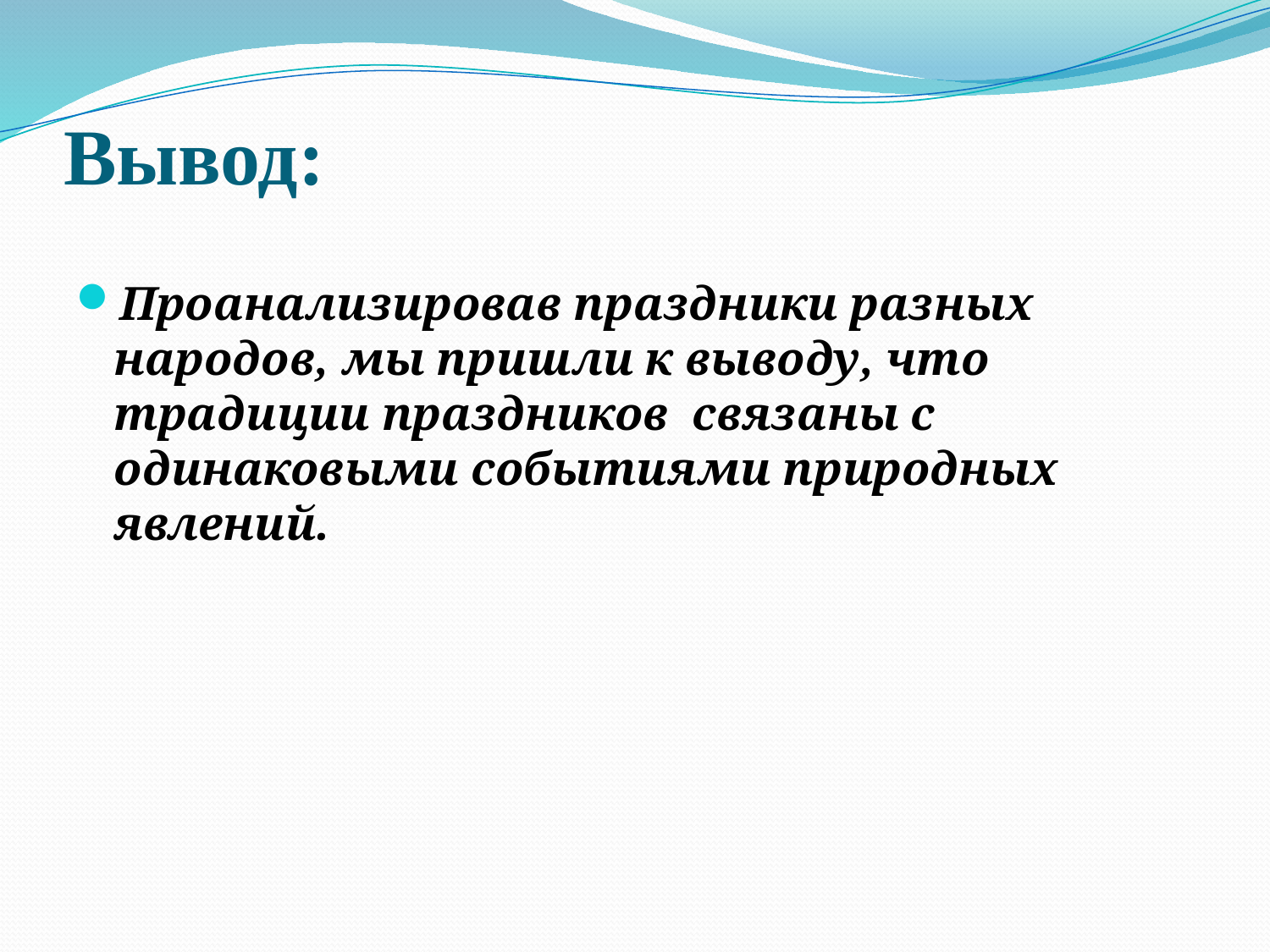

# Вывод:
Проанализировав праздники разных народов, мы пришли к выводу, что традиции праздников  связаны с одинаковыми событиями природных явлений.